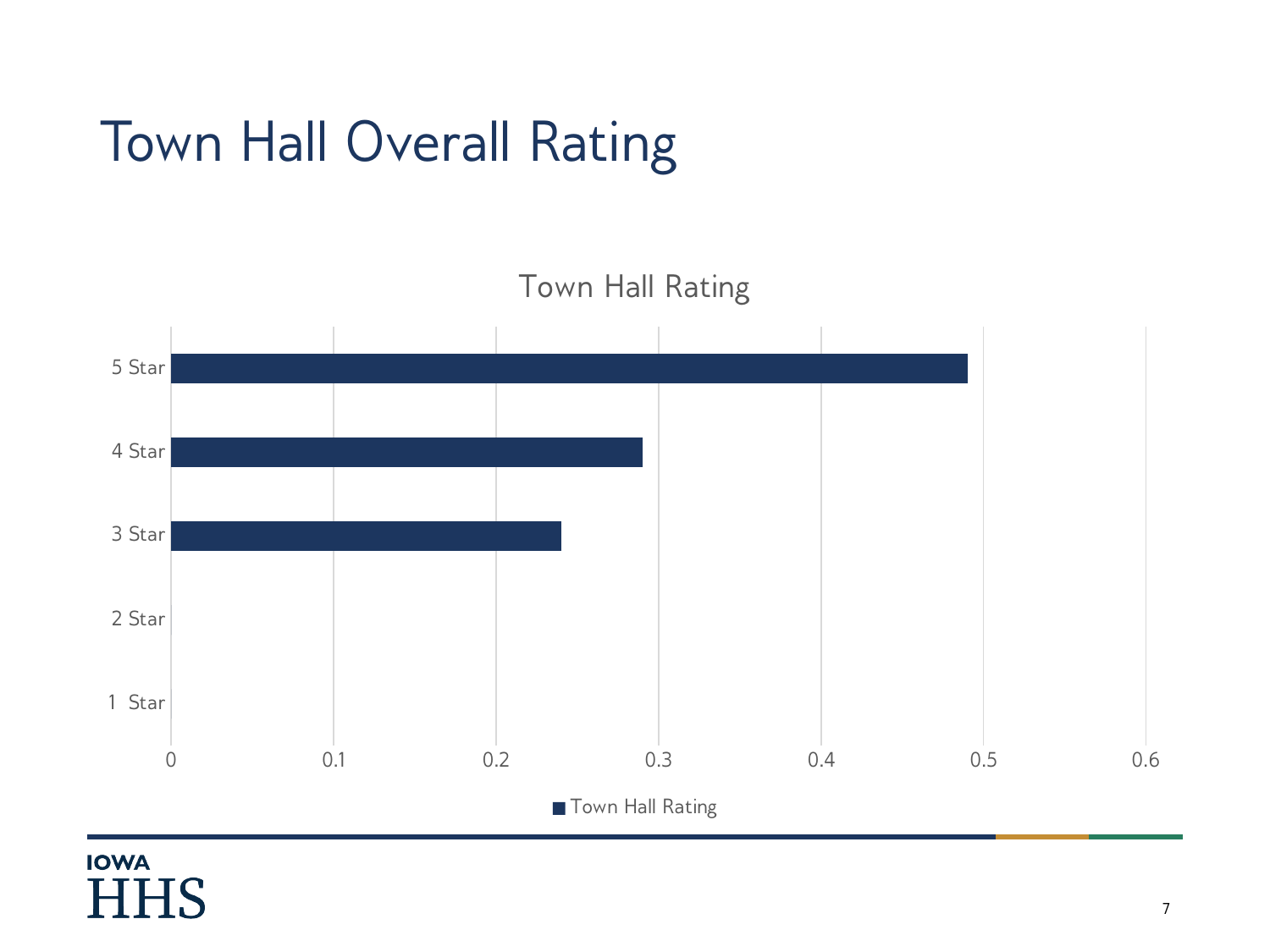

# Town Hall Overall Rating

### Chart:

| Category | Town Hall Rating |
|---|---|
| 1  Star | 0.0 |
| 2 Star | 0.0 |
| 3 Star | 0.24 |
| 4 Star | 0.29 |
| 5 Star | 0.49 |
7